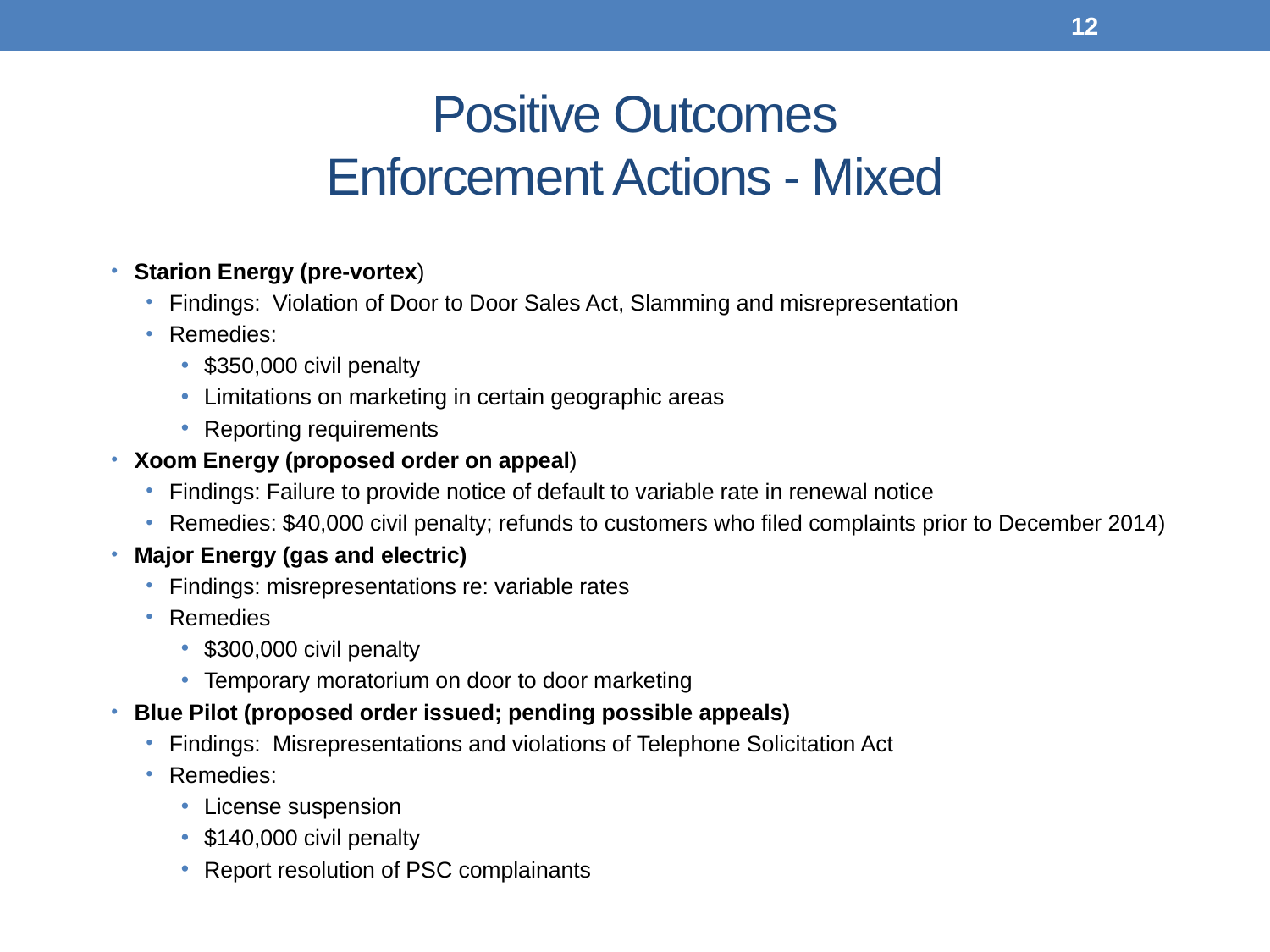

12
# Positive Outcomes Enforcement Actions - Mixed

Starion Energy (pre-vortex)
Findings:  Violation of Door to Door Sales Act, Slamming and misrepresentation
Remedies:
$350,000 civil penalty
Limitations on marketing in certain geographic areas
Reporting requirements
Xoom Energy (proposed order on appeal)
Findings: Failure to provide notice of default to variable rate in renewal notice
Remedies: $40,000 civil penalty; refunds to customers who filed complaints prior to December 2014)
Major Energy (gas and electric)
Findings: misrepresentations re: variable rates
Remedies
$300,000 civil penalty
Temporary moratorium on door to door marketing
Blue Pilot (proposed order issued; pending possible appeals)
Findings:  Misrepresentations and violations of Telephone Solicitation Act
Remedies:
License suspension
$140,000 civil penalty
Report resolution of PSC complainants